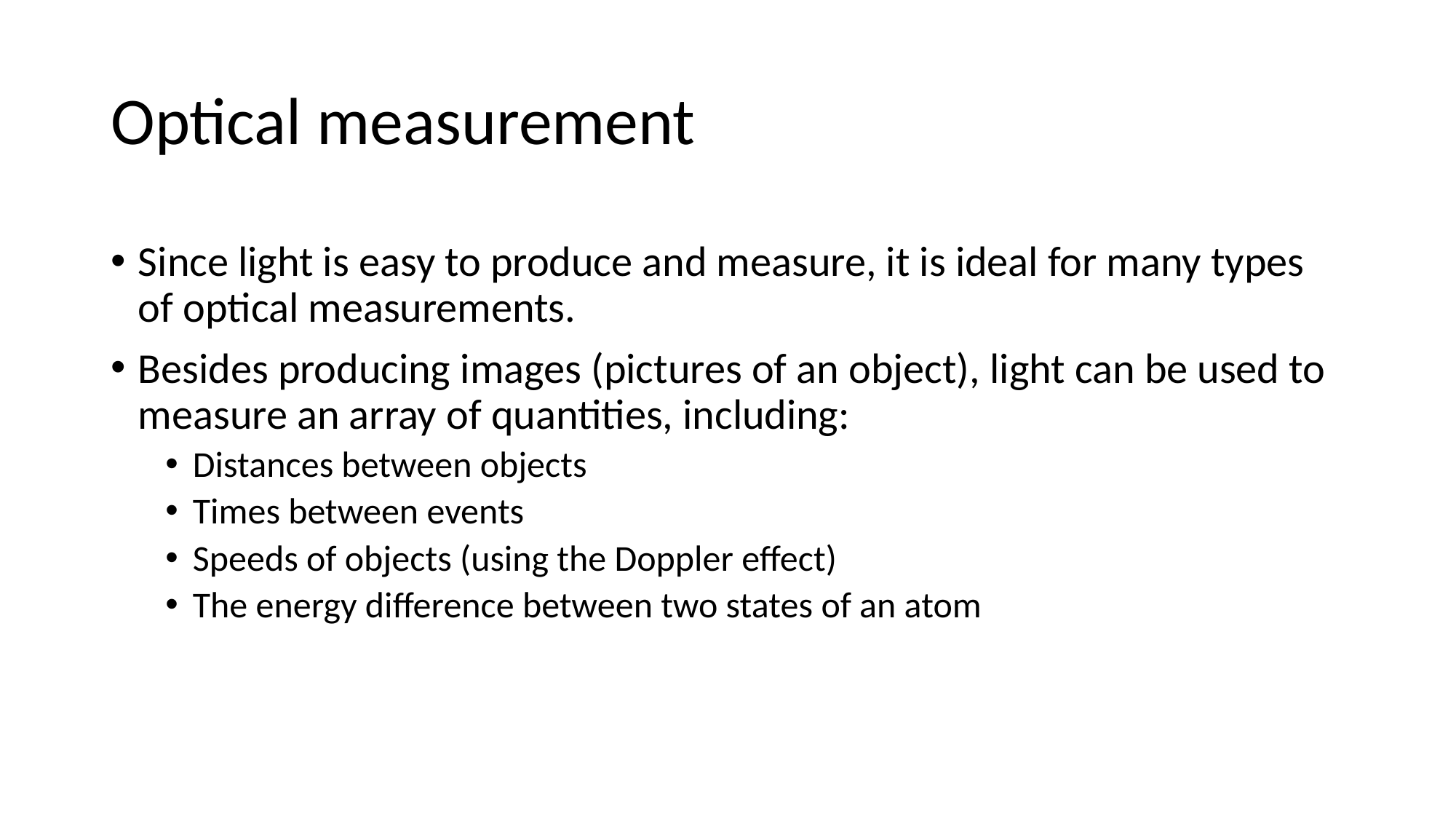

# Optical measurement
Since light is easy to produce and measure, it is ideal for many types of optical measurements.
Besides producing images (pictures of an object), light can be used to measure an array of quantities, including:
Distances between objects
Times between events
Speeds of objects (using the Doppler effect)
The energy difference between two states of an atom